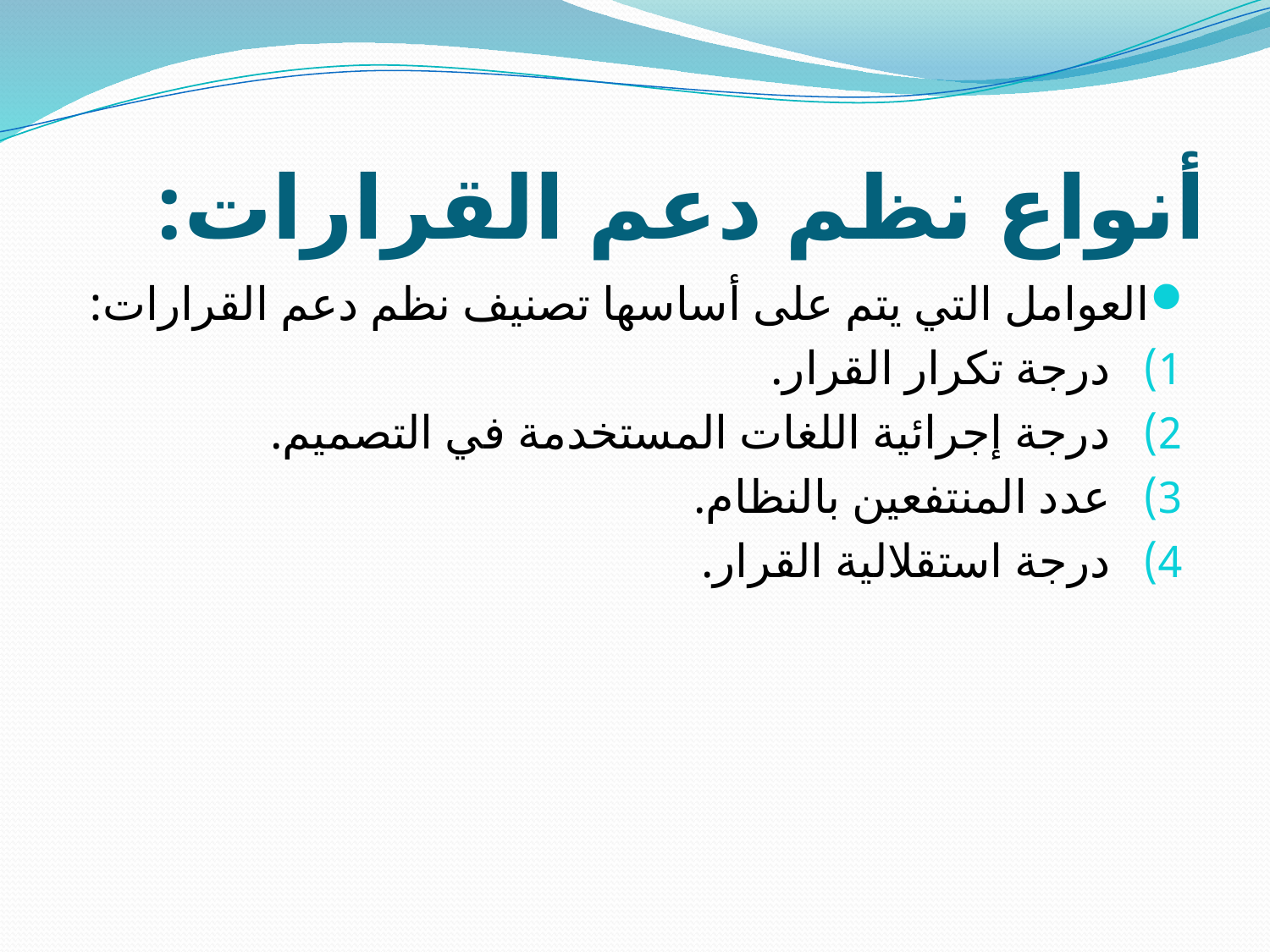

# أنواع نظم دعم القرارات:
العوامل التي يتم على أساسها تصنيف نظم دعم القرارات:
درجة تكرار القرار.
درجة إجرائية اللغات المستخدمة في التصميم.
عدد المنتفعين بالنظام.
درجة استقلالية القرار.